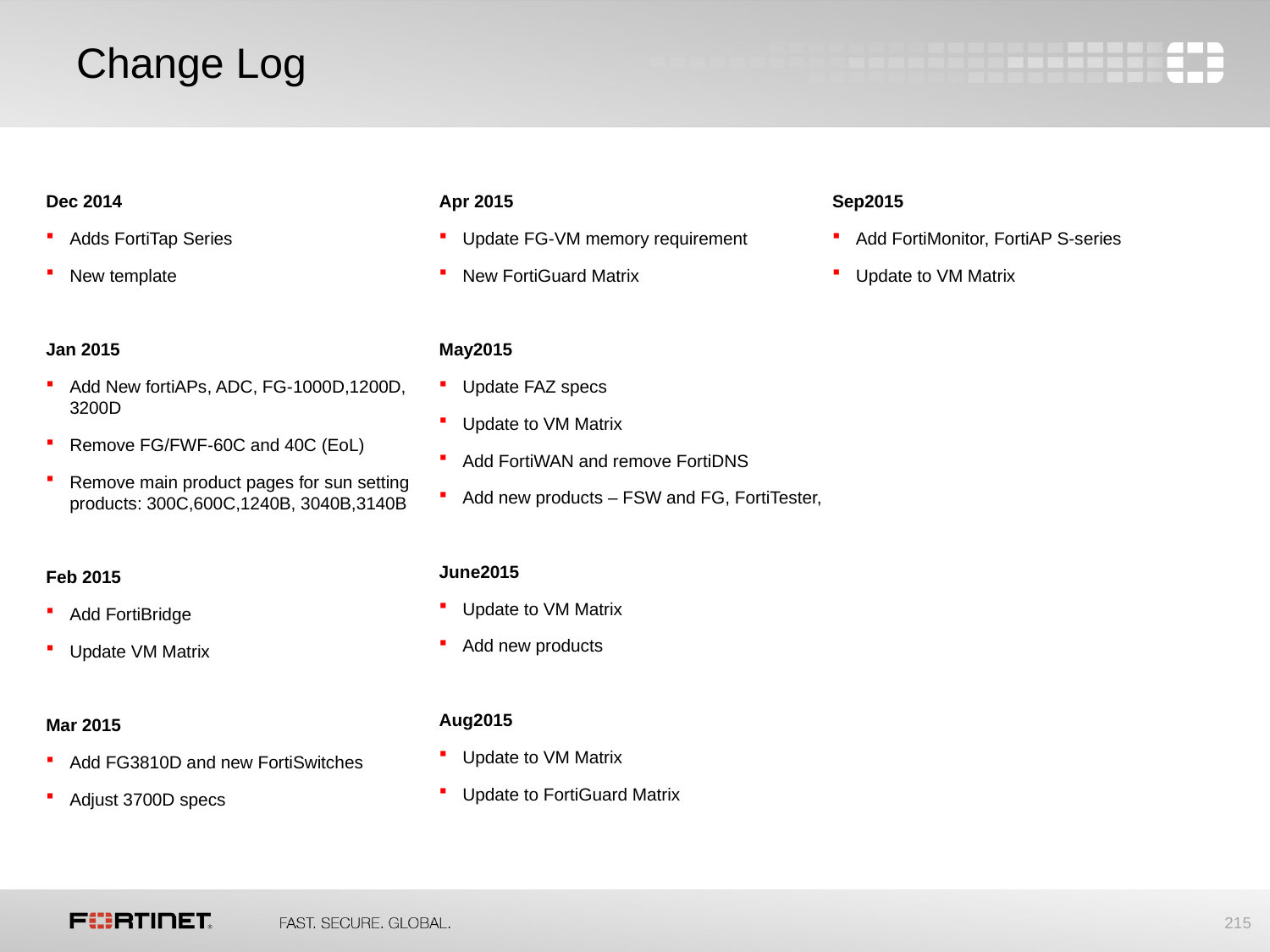

# Change Log
Dec 2014
Adds FortiTap Series
New template

Jan 2015
Add New fortiAPs, ADC, FG-1000D,1200D, 3200D
Remove FG/FWF-60C and 40C (EoL)
Remove main product pages for sun setting products: 300C,600C,1240B, 3040B,3140B

Feb 2015
Add FortiBridge
Update VM Matrix

Mar 2015
Add FG3810D and new FortiSwitches
Adjust 3700D specs

Apr 2015
Update FG-VM memory requirement
New FortiGuard Matrix

May2015
Update FAZ specs
Update to VM Matrix
Add FortiWAN and remove FortiDNS
Add new products – FSW and FG, FortiTester,

June2015
Update to VM Matrix
Add new products

Aug2015
Update to VM Matrix
Update to FortiGuard Matrix

Sep2015
Add FortiMonitor, FortiAP S-series
Update to VM Matrix